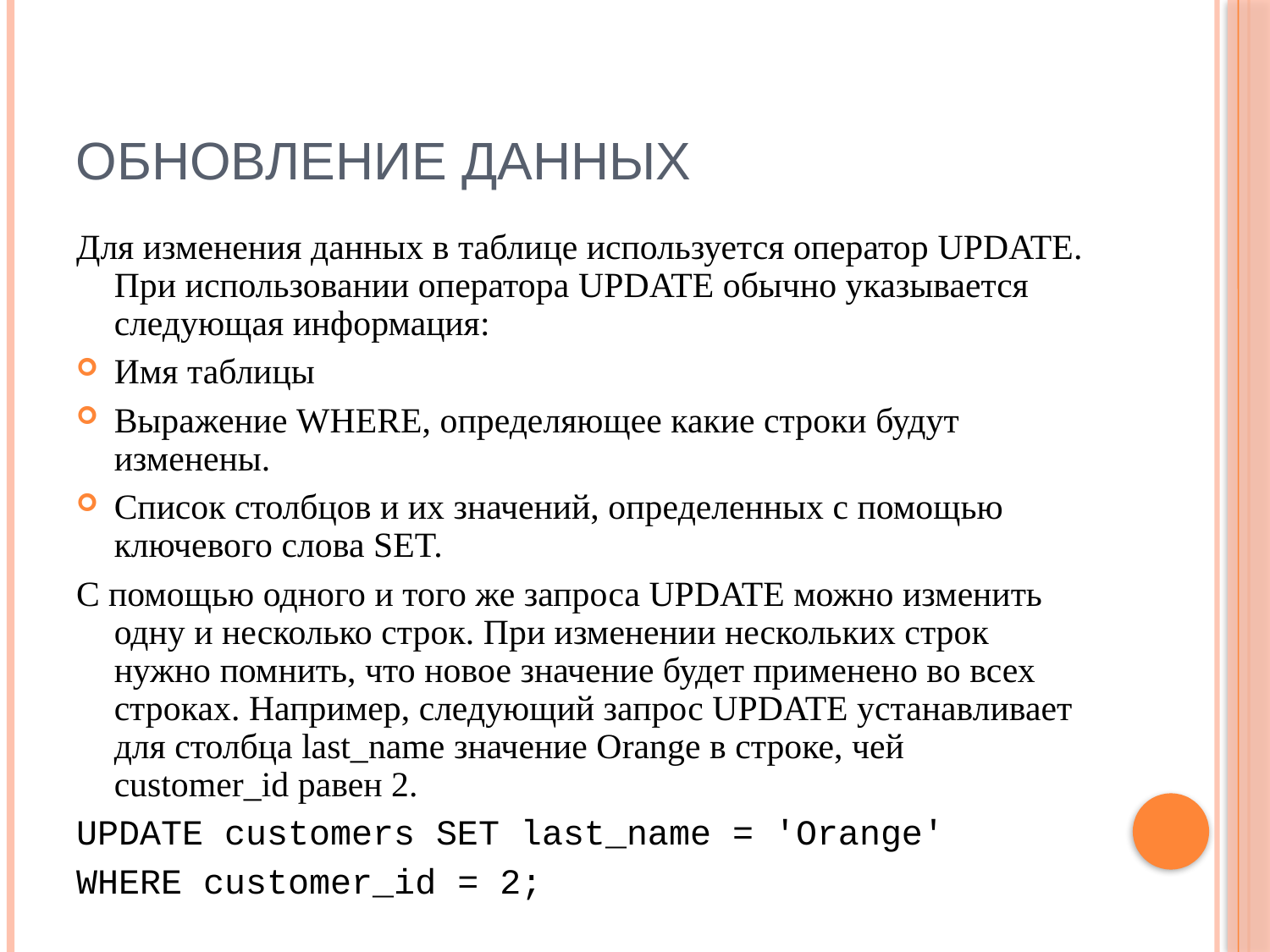

# Обновление данных
Для изменения данных в таблице используется оператор UPDATE. При использовании оператора UPDATE обычно указывается следующая информация:
Имя таблицы
Выражение WHERE, определяющее какие строки будут изменены.
Список столбцов и их значений, определенных с помощью ключевого слова SET.
С помощью одного и того же запроса UPDATE можно изменить одну и несколько строк. При изменении нескольких строк нужно помнить, что новое значение будет применено во всех строках. Например, следующий запрос UPDATE устанавливает для столбца last_name значение Orange в строке, чей customer_id равен 2.
UPDATE customers SET last_name = 'Orange'
WHERE customer_id = 2;